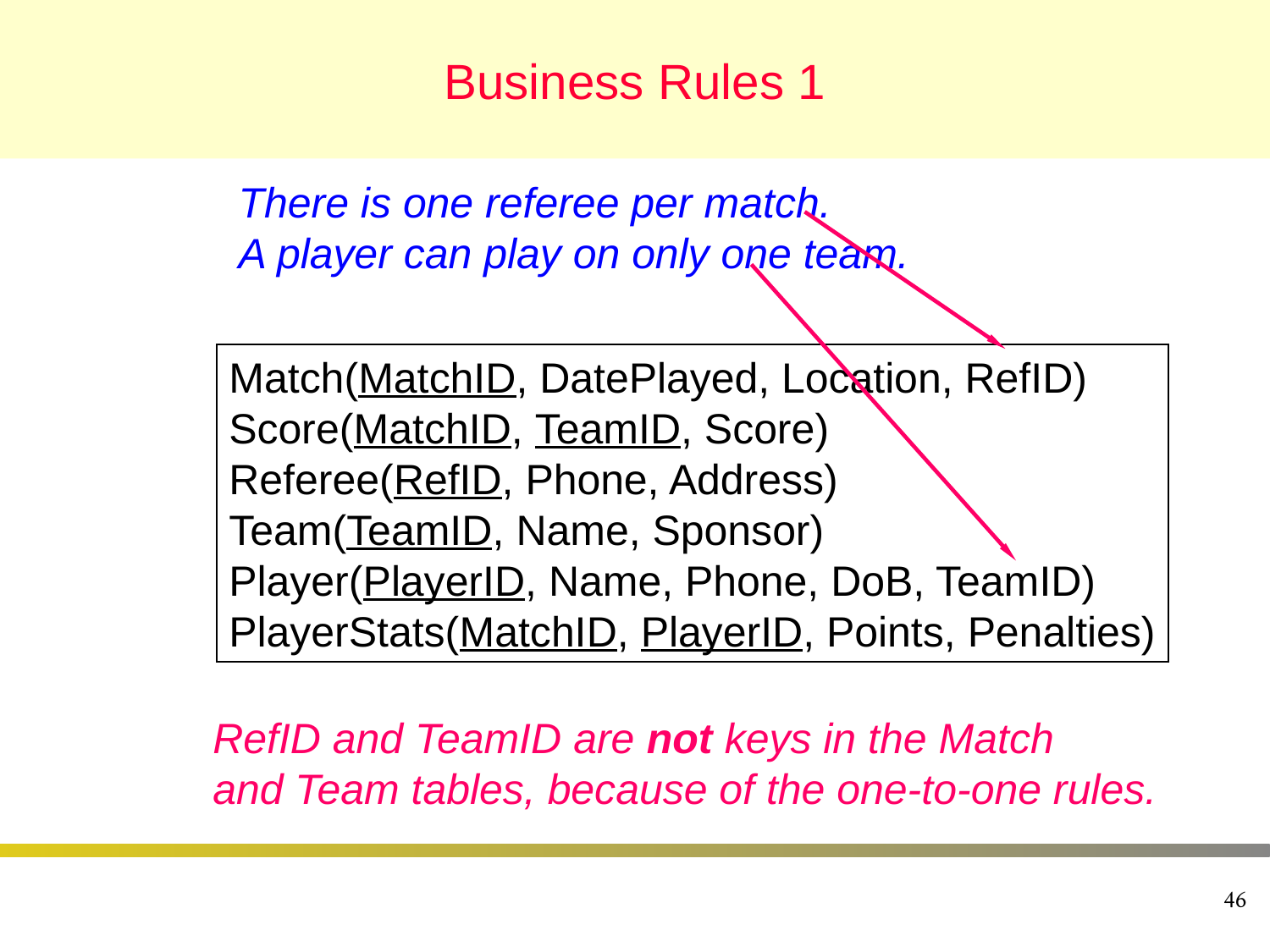

# Business Rules 1
There is one referee per match.
A player can play on only one team.

Match(MatchID, DatePlayed, Location, RefID)
Score(MatchID, TeamID, Score)
Referee(RefID, Phone, Address)
Team(TeamID, Name, Sponsor)
Player(PlayerID, Name, Phone, DoB, TeamID)
PlayerStats(MatchID, PlayerID, Points, Penalties)
RefID and TeamID are not keys in the Match
and Team tables, because of the one-to-one rules.
46